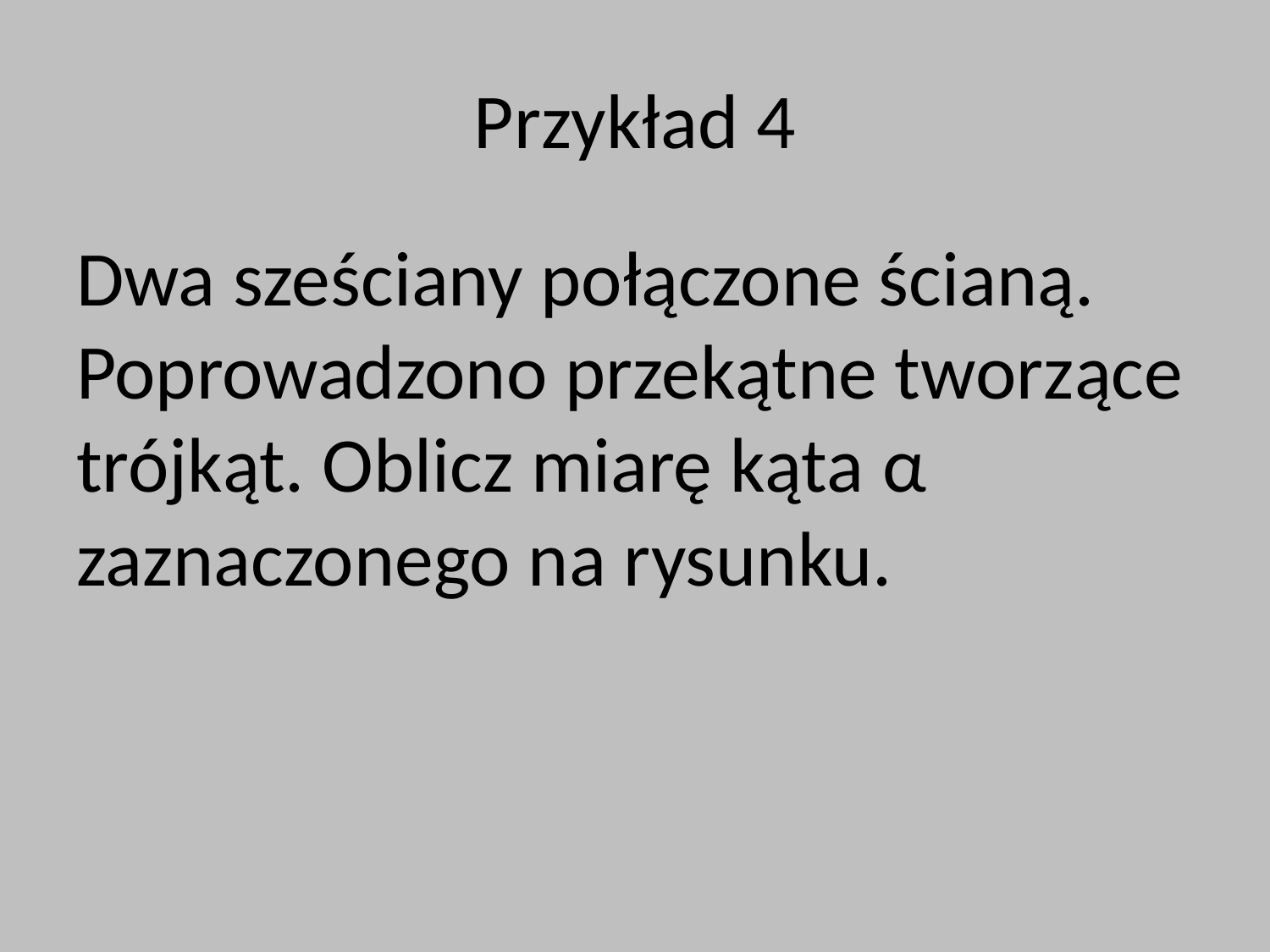

# Przykład 4
Dwa sześciany połączone ścianą. Poprowadzono przekątne tworzące trójkąt. Oblicz miarę kąta α zaznaczonego na rysunku.